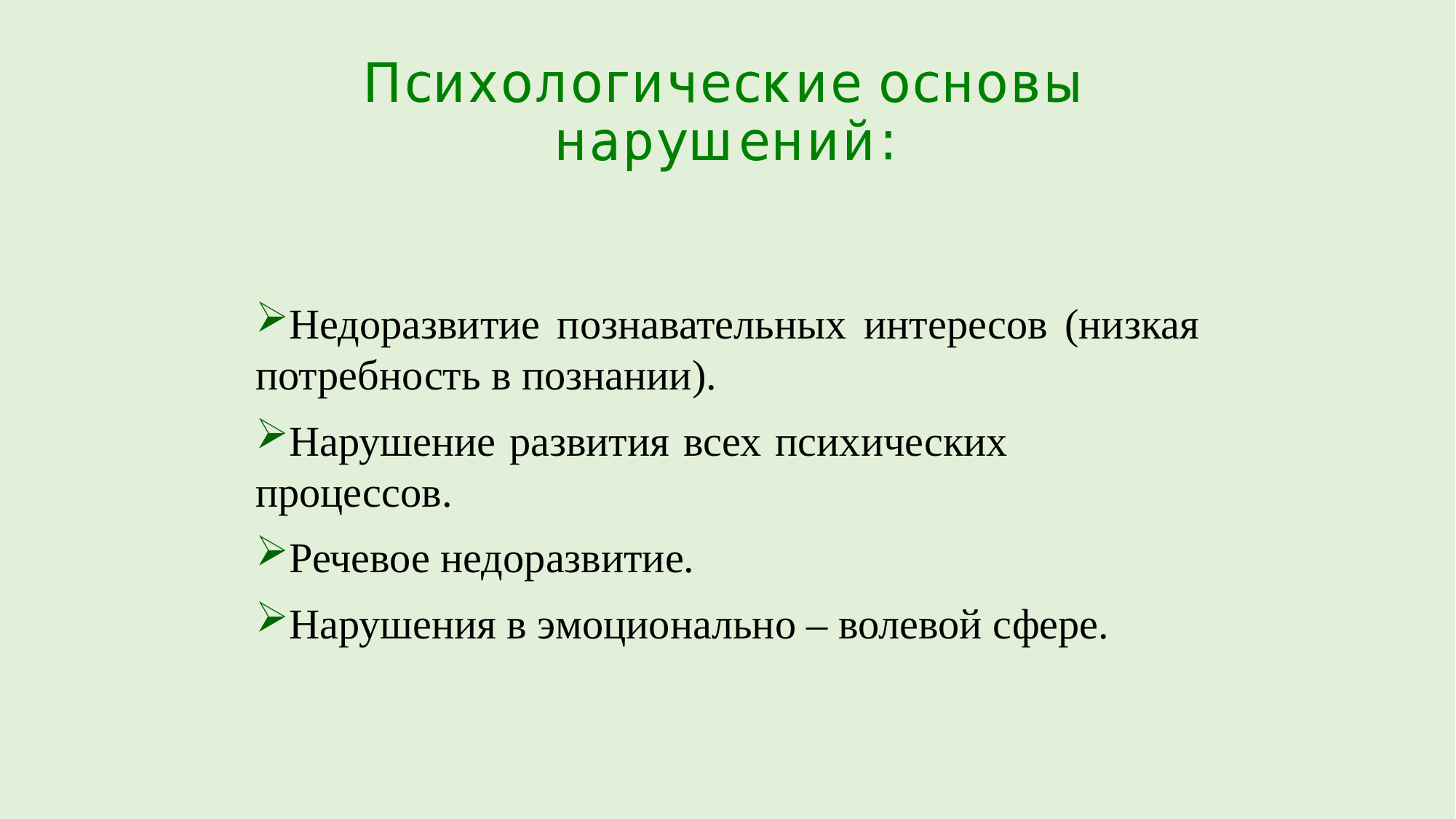

Психологические основы нарушений:
Недоразвитие познавательных интересов (низкая потребность в познании).
Нарушение развития всех психических               процессов.
Речевое недоразвитие.
Нарушения в эмоционально – волевой сфере.